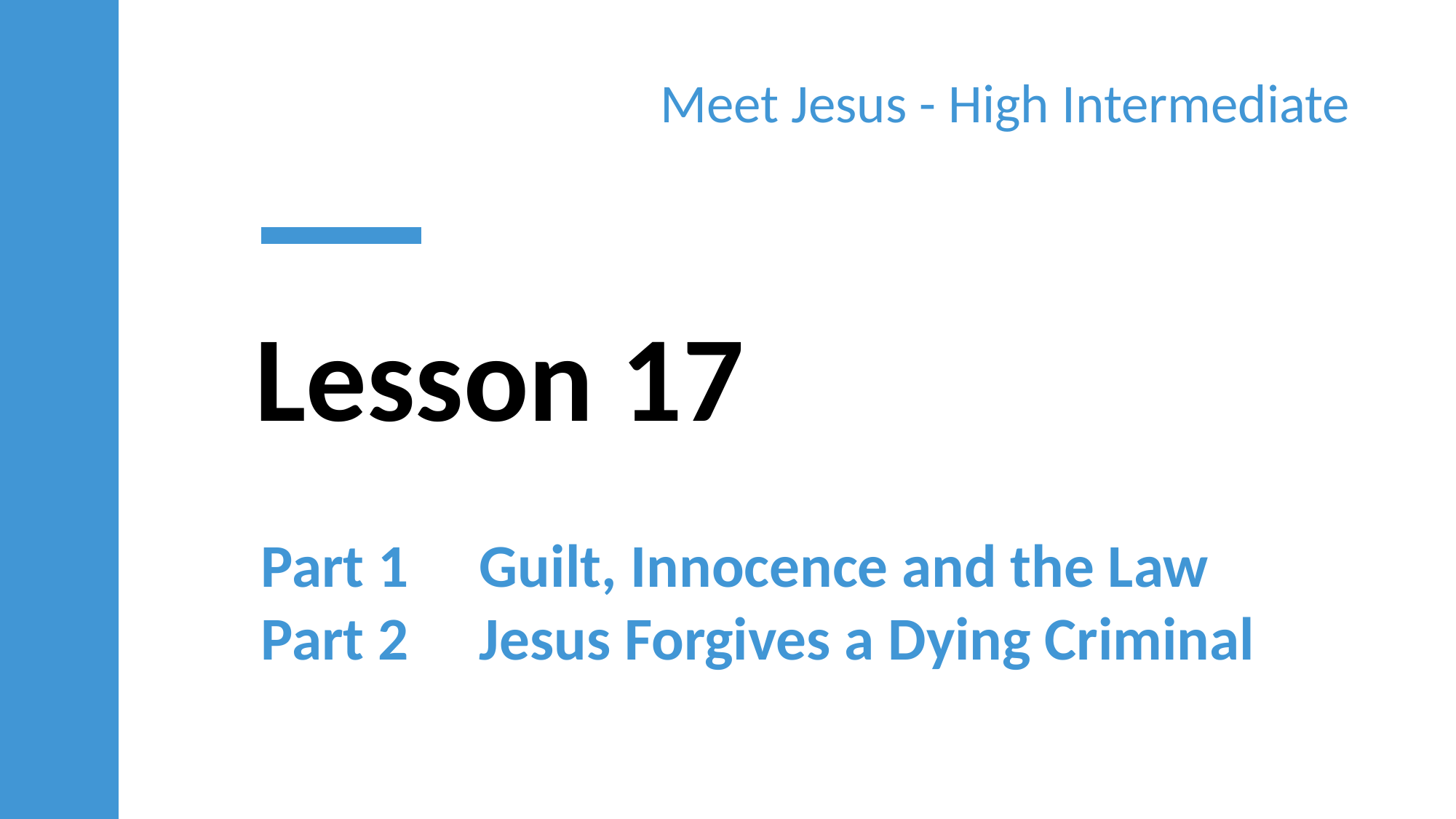

Meet Jesus - High Intermediate
Lesson 17
Part 1	Guilt, Innocence and the Law
Part 2	Jesus Forgives a Dying Criminal